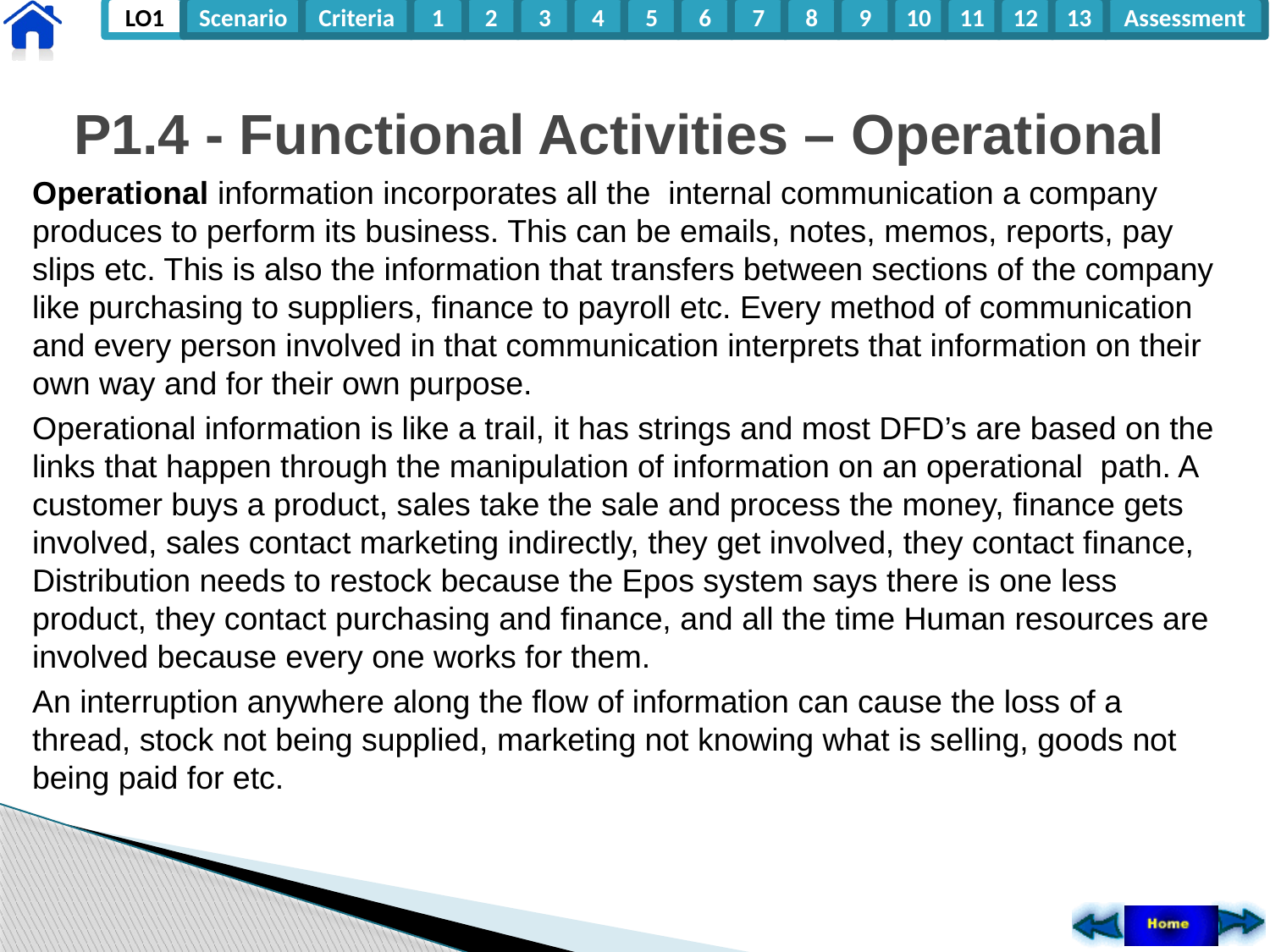

# P1.4 - Functional Activities – Operational
Operational information incorporates all the  internal communication a company produces to perform its business. This can be emails, notes, memos, reports, pay slips etc. This is also the information that transfers between sections of the company like purchasing to suppliers, finance to payroll etc. Every method of communication and every person involved in that communication interprets that information on their own way and for their own purpose.
Operational information is like a trail, it has strings and most DFD’s are based on the links that happen through the manipulation of information on an operational  path. A customer buys a product, sales take the sale and process the money, finance gets involved, sales contact marketing indirectly, they get involved, they contact finance, Distribution needs to restock because the Epos system says there is one less product, they contact purchasing and finance, and all the time Human resources are involved because every one works for them.
An interruption anywhere along the flow of information can cause the loss of a thread, stock not being supplied, marketing not knowing what is selling, goods not being paid for etc.